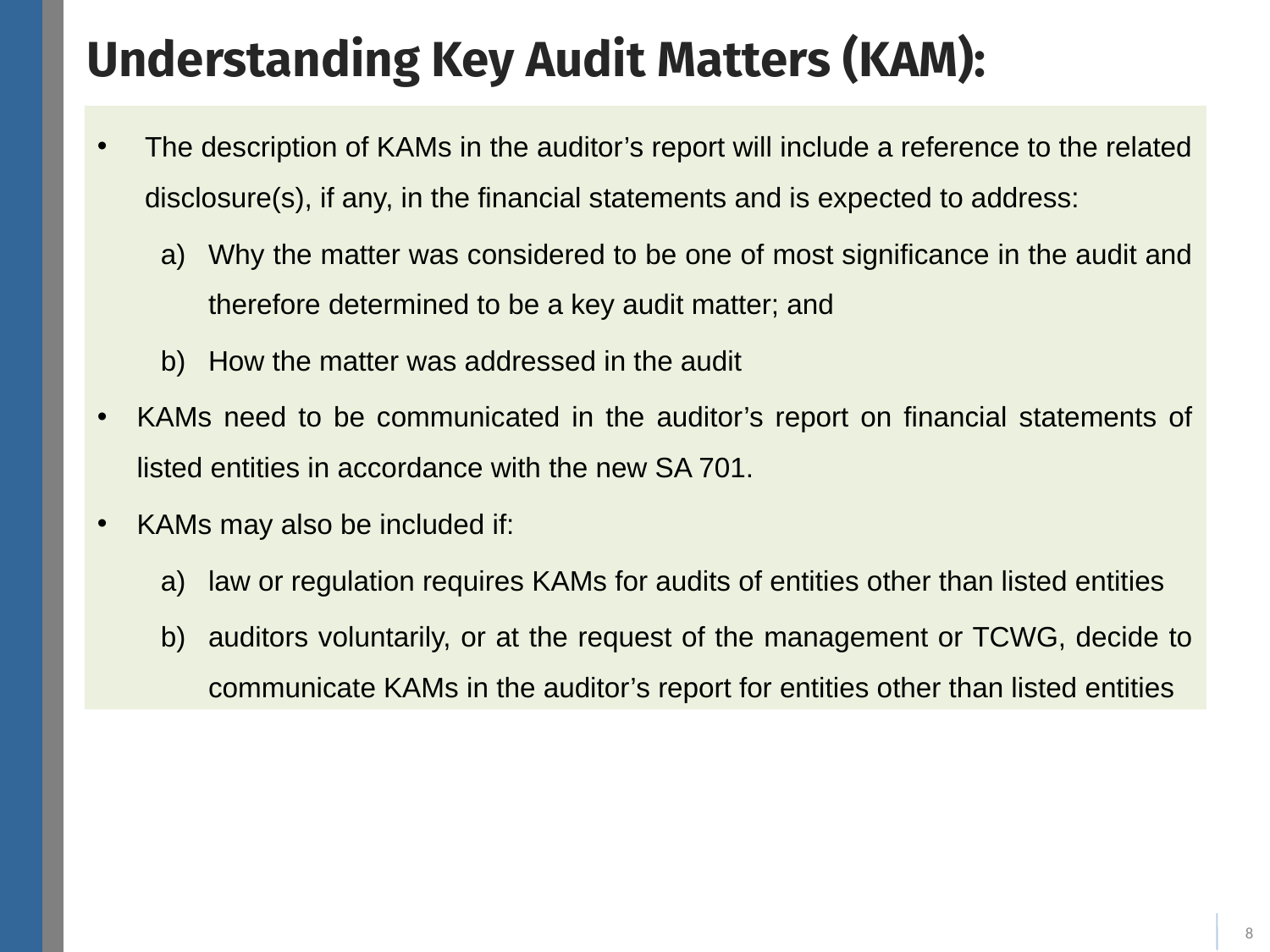

# Understanding Key Audit Matters (KAM):
The description of KAMs in the auditor’s report will include a reference to the related disclosure(s), if any, in the financial statements and is expected to address:
Why the matter was considered to be one of most significance in the audit and therefore determined to be a key audit matter; and
How the matter was addressed in the audit
KAMs need to be communicated in the auditor’s report on financial statements of listed entities in accordance with the new SA 701.
KAMs may also be included if:
law or regulation requires KAMs for audits of entities other than listed entities
auditors voluntarily, or at the request of the management or TCWG, decide to communicate KAMs in the auditor’s report for entities other than listed entities
8